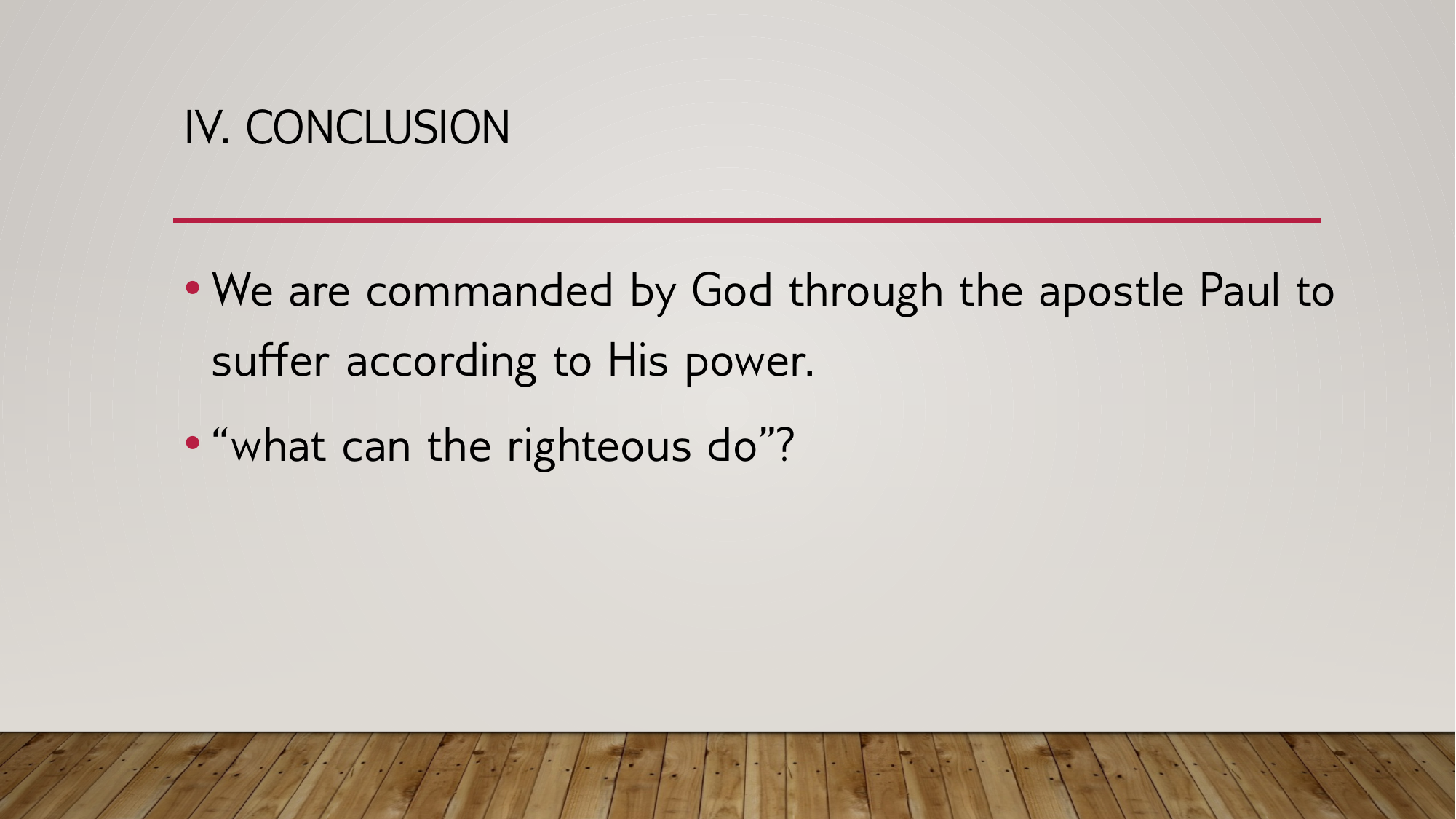

# Iv. conclusion
We are commanded by God through the apostle Paul to suffer according to His power.
“what can the righteous do”?